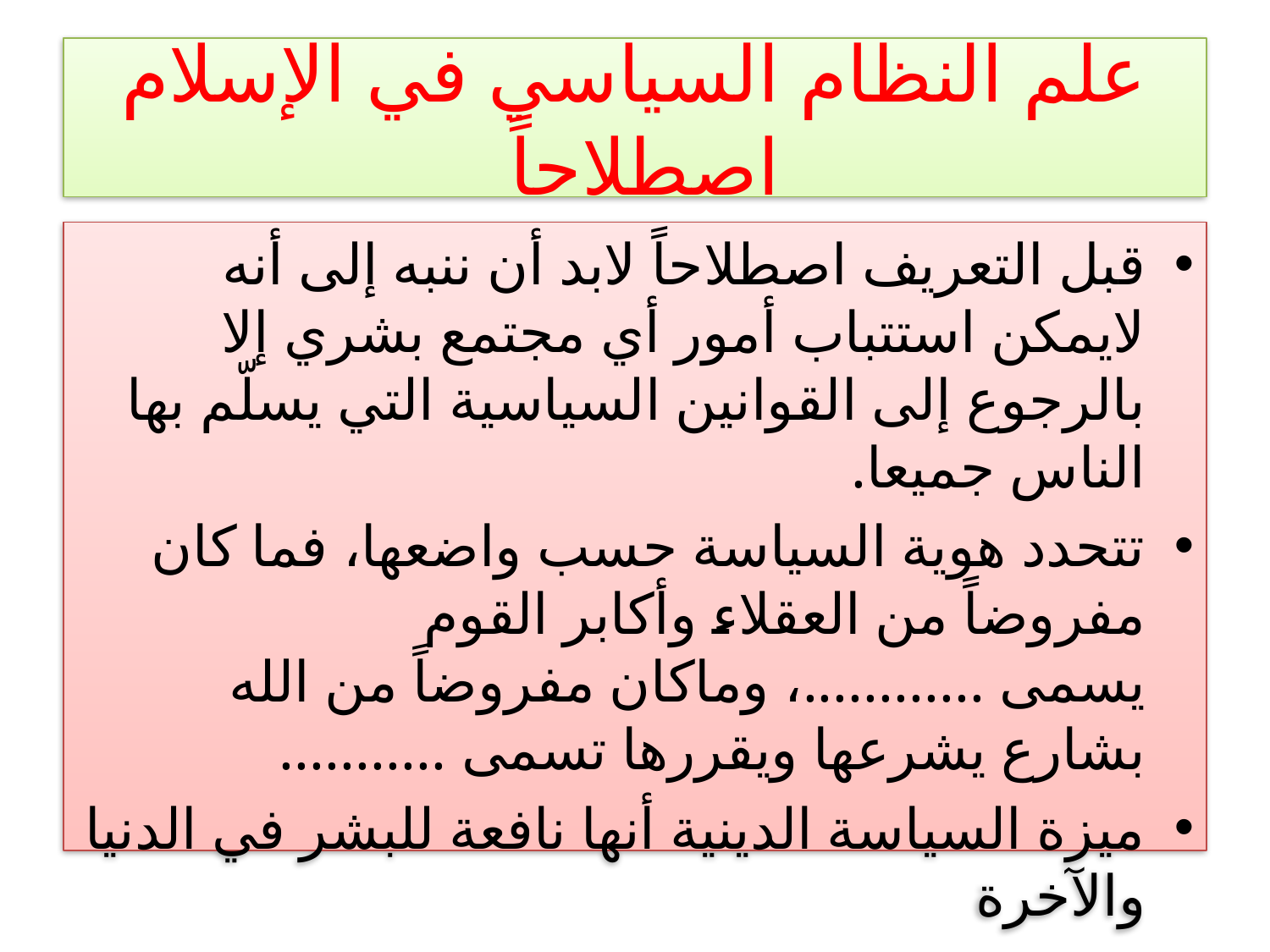

# علم النظام السياسي في الإسلام اصطلاحاً
قبل التعريف اصطلاحاً لابد أن ننبه إلى أنه لايمكن استتباب أمور أي مجتمع بشري إلا بالرجوع إلى القوانين السياسية التي يسلّم بها الناس جميعا.
تتحدد هوية السياسة حسب واضعها، فما كان مفروضاً من العقلاء وأكابر القوم يسمى ............، وماكان مفروضاً من الله بشارع يشرعها ويقررها تسمى ...........
ميزة السياسة الدينية أنها نافعة للبشر في الدنيا والآخرة